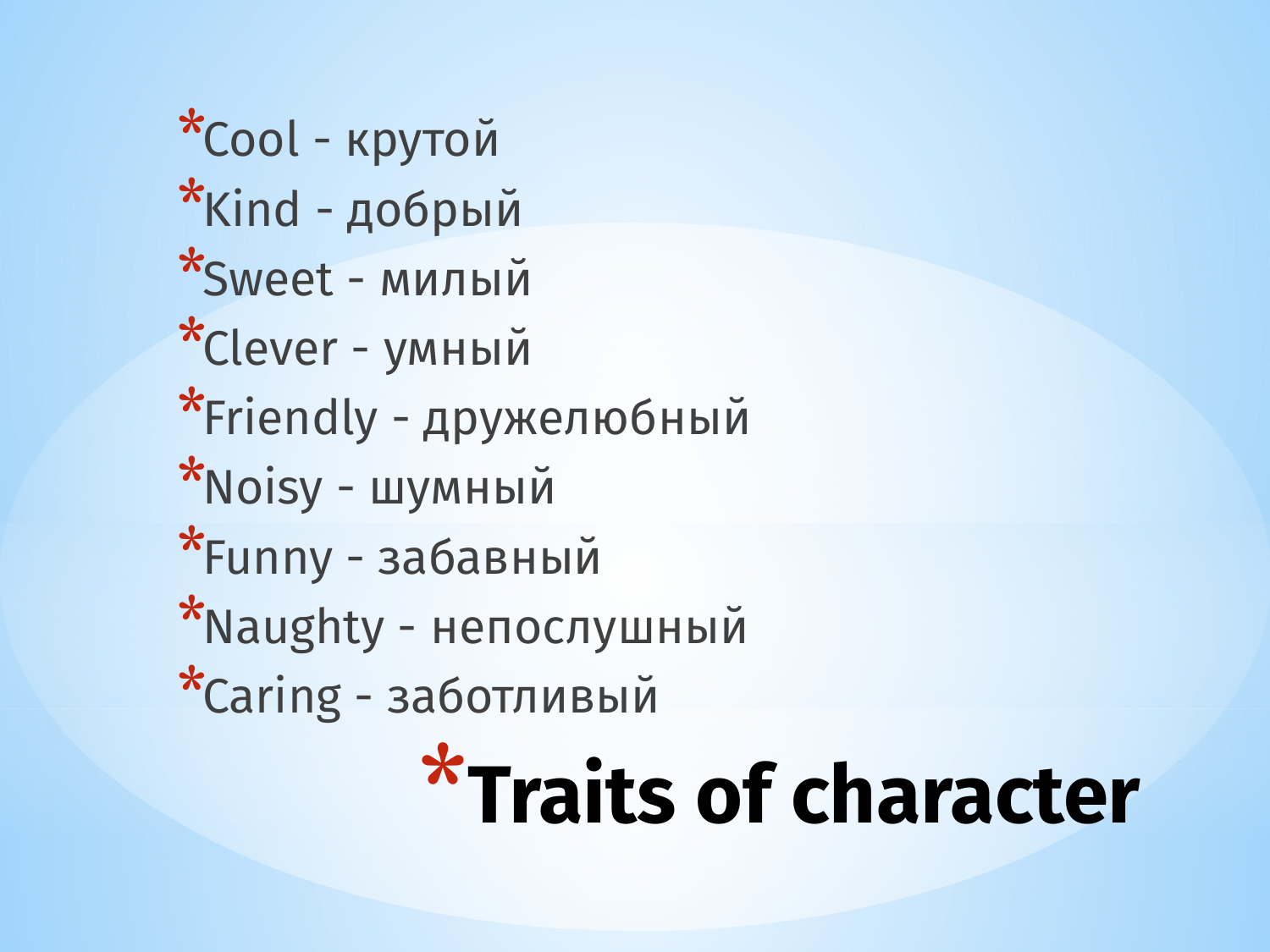

Cool - крутой
Kind - добрый
Sweet - милый
Clever - умный
Friendly - дружелюбный
Noisy - шумный
Funny - забавный
Naughty - непослушный
Caring - заботливый

# Traits of character